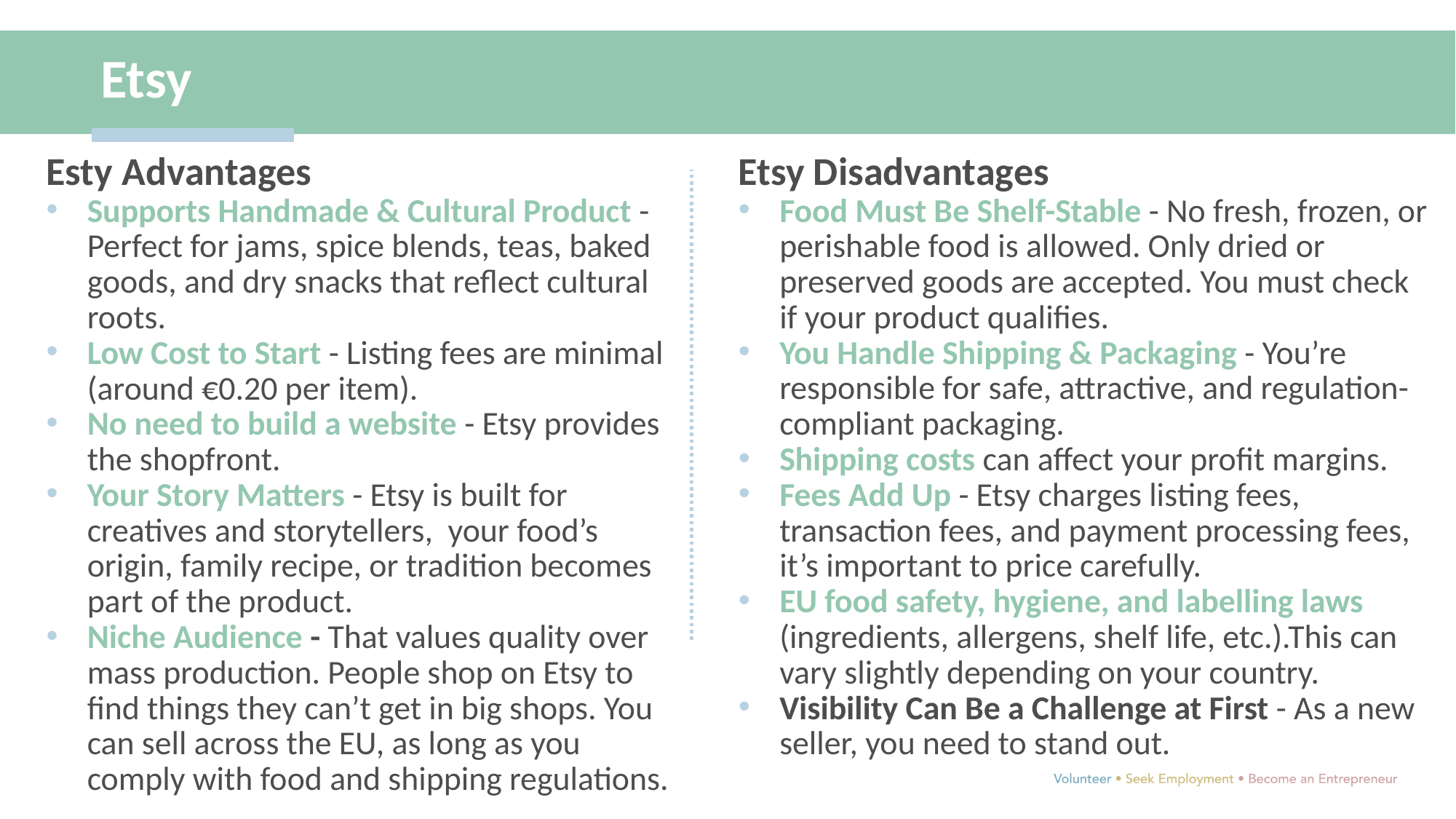

Etsy
Esty Advantages
Supports Handmade & Cultural Product - Perfect for jams, spice blends, teas, baked goods, and dry snacks that reflect cultural roots.
Low Cost to Start - Listing fees are minimal (around €0.20 per item).
No need to build a website - Etsy provides the shopfront.
Your Story Matters - Etsy is built for creatives and storytellers,  your food’s origin, family recipe, or tradition becomes part of the product.
Niche Audience - That values quality over mass production. People shop on Etsy to find things they can’t get in big shops. You can sell across the EU, as long as you comply with food and shipping regulations.

Etsy Disadvantages
Food Must Be Shelf-Stable - No fresh, frozen, or perishable food is allowed. Only dried or preserved goods are accepted. You must check if your product qualifies.
You Handle Shipping & Packaging - You’re responsible for safe, attractive, and regulation-compliant packaging.
Shipping costs can affect your profit margins.
Fees Add Up - Etsy charges listing fees, transaction fees, and payment processing fees, it’s important to price carefully.
EU food safety, hygiene, and labelling laws (ingredients, allergens, shelf life, etc.).This can vary slightly depending on your country.
Visibility Can Be a Challenge at First - As a new seller, you need to stand out.